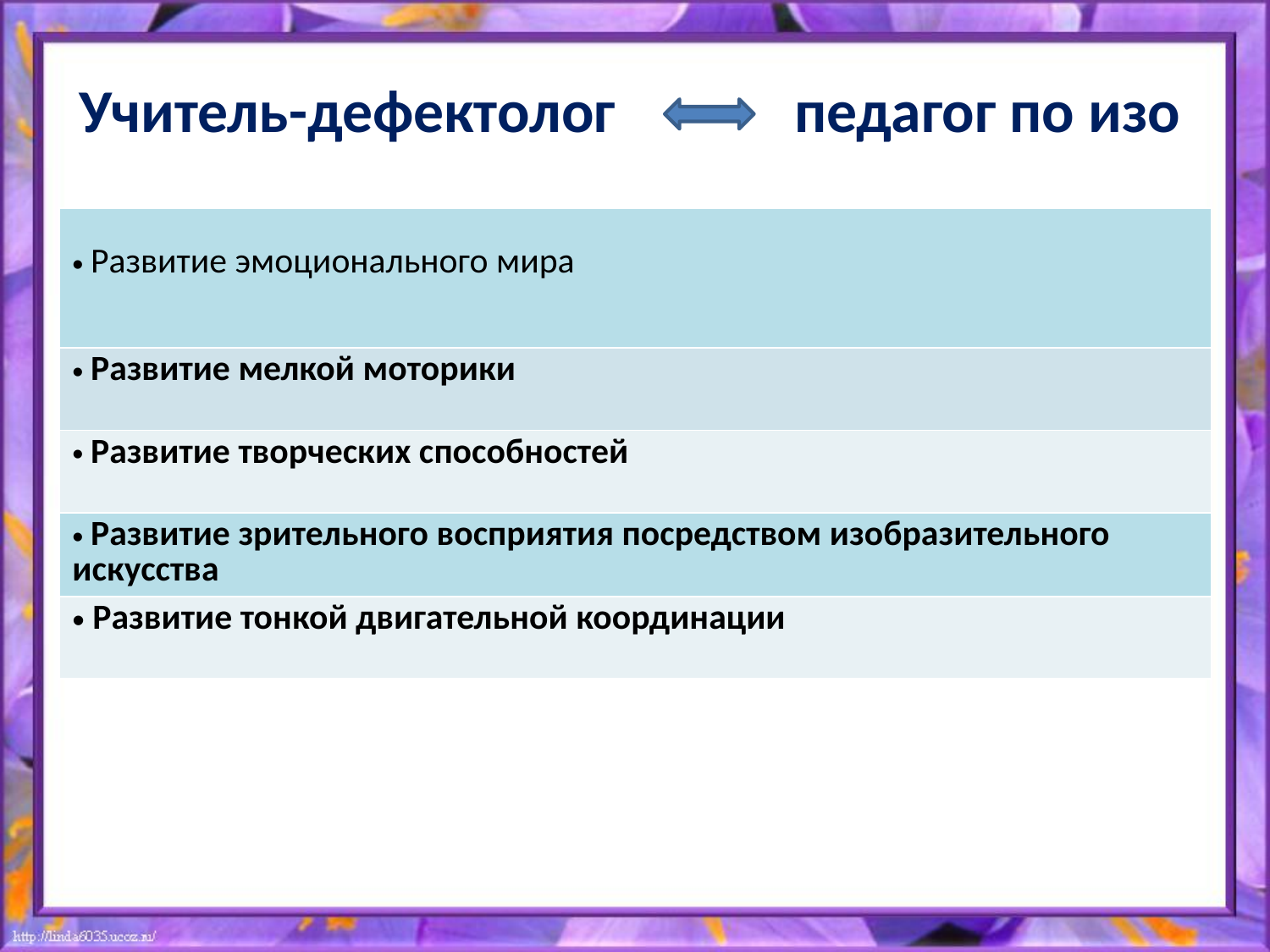

# Учитель-дефектолог             педагог по изо

| Развитие эмоционального мира |
| --- |
| Развитие мелкой моторики |
| Развитие творческих способностей |
| Развитие зрительного восприятия посредством изобразительного искусства |
| Развитие тонкой двигательной координации |